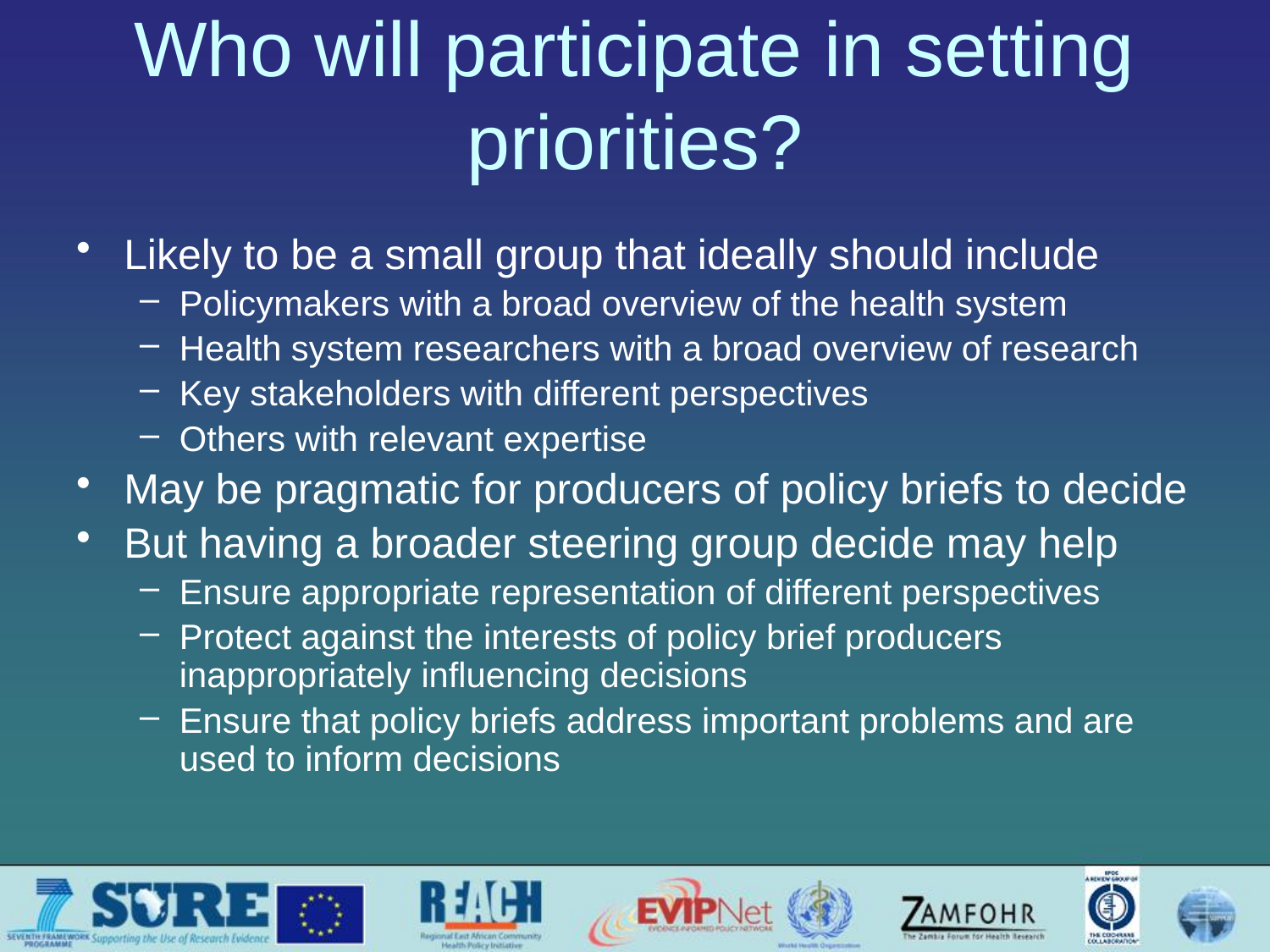

# Who will participate in setting priorities?
Likely to be a small group that ideally should include
Policymakers with a broad overview of the health system
Health system researchers with a broad overview of research
Key stakeholders with different perspectives
Others with relevant expertise
May be pragmatic for producers of policy briefs to decide
But having a broader steering group decide may help
Ensure appropriate representation of different perspectives
Protect against the interests of policy brief producers inappropriately influencing decisions
Ensure that policy briefs address important problems and are used to inform decisions